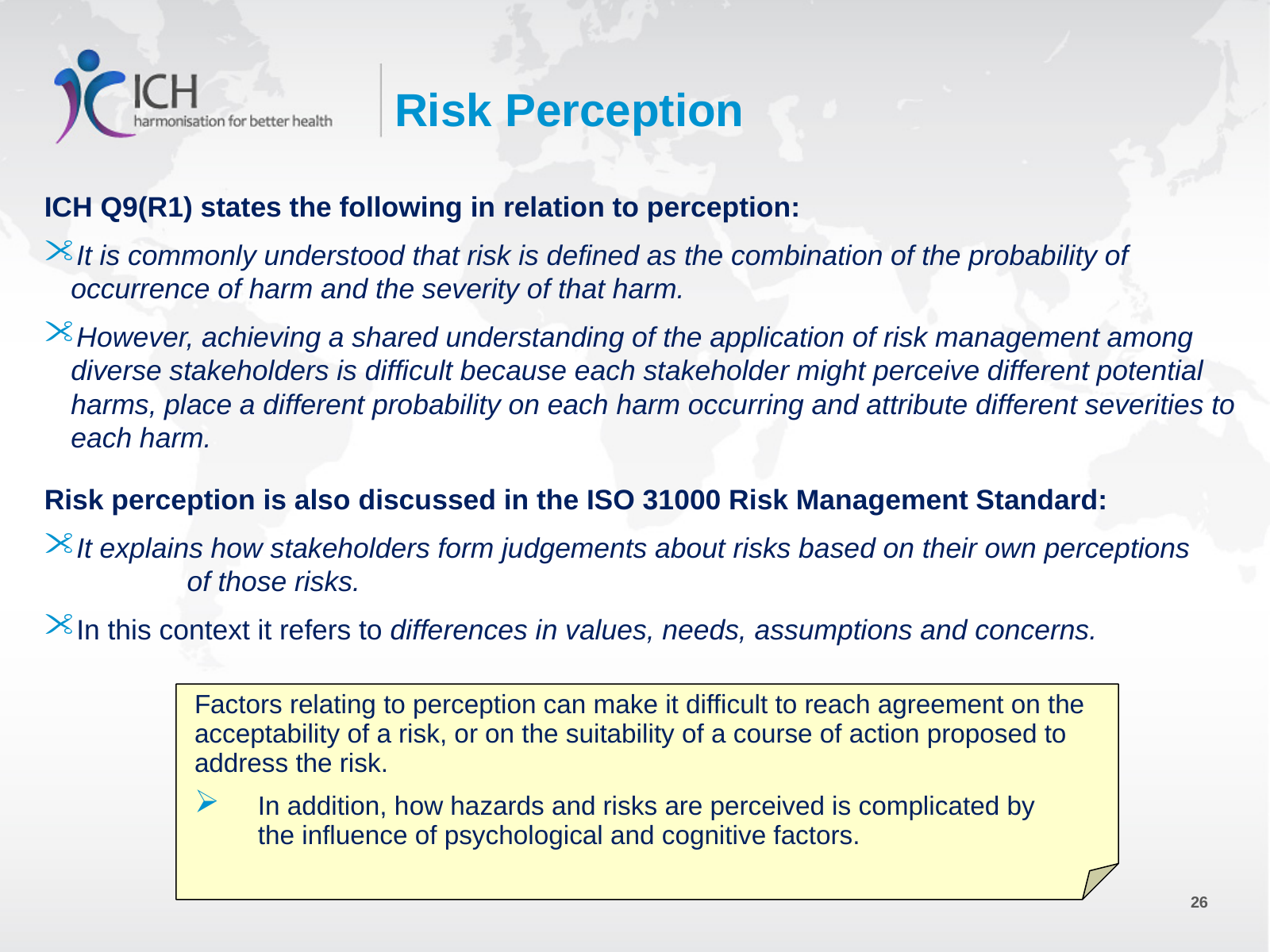

# Risk Perception
ICH Q9(R1) states the following in relation to perception:
It is commonly understood that risk is defined as the combination of the probability of occurrence of harm and the severity of that harm.
However, achieving a shared understanding of the application of risk management among diverse stakeholders is difficult because each stakeholder might perceive different potential harms, place a different probability on each harm occurring and attribute different severities to each harm.

Risk perception is also discussed in the ISO 31000 Risk Management Standard:
It explains how stakeholders form judgements about risks based on their own perceptions                       of those risks.
In this context it refers to differences in values, needs, assumptions and concerns.

Factors relating to perception can make it difficult to reach agreement on the acceptability of a risk, or on the suitability of a course of action proposed to address the risk.
In addition, how hazards and risks are perceived is complicated by   the influence of psychological and cognitive factors.
Factors relating to perception can make it difficult to reach agreement on the acceptability of a risk, or on the suitability of a course of action proposed to address the risk.
In addition, how hazards and risks are perceived is complicated by   the influence of psychological and cognitive factors.
26